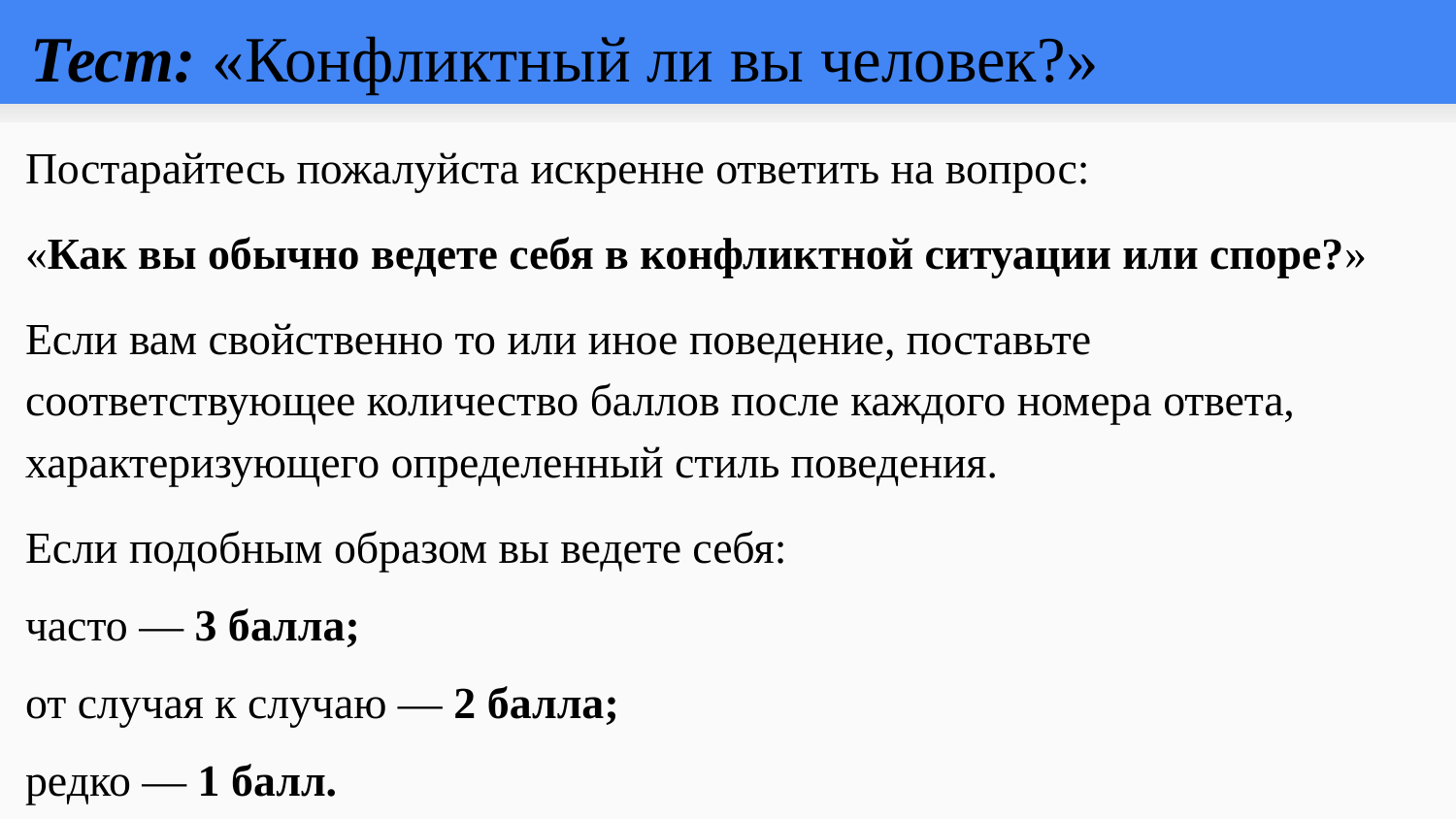

# Тест: «Конфликтный ли вы человек?»
Постарайтесь пожалуйста искренне ответить на вопрос:
«Как вы обычно ведете себя в конфликтной ситуации или споре?»
Если вам свойственно то или иное поведение, поставьте соответствующее количество баллов после каждого номера ответа, характеризующего определенный стиль поведения.
Если подобным образом вы ведете себя:
часто — 3 балла;
от случая к случаю — 2 балла;
редко — 1 балл.